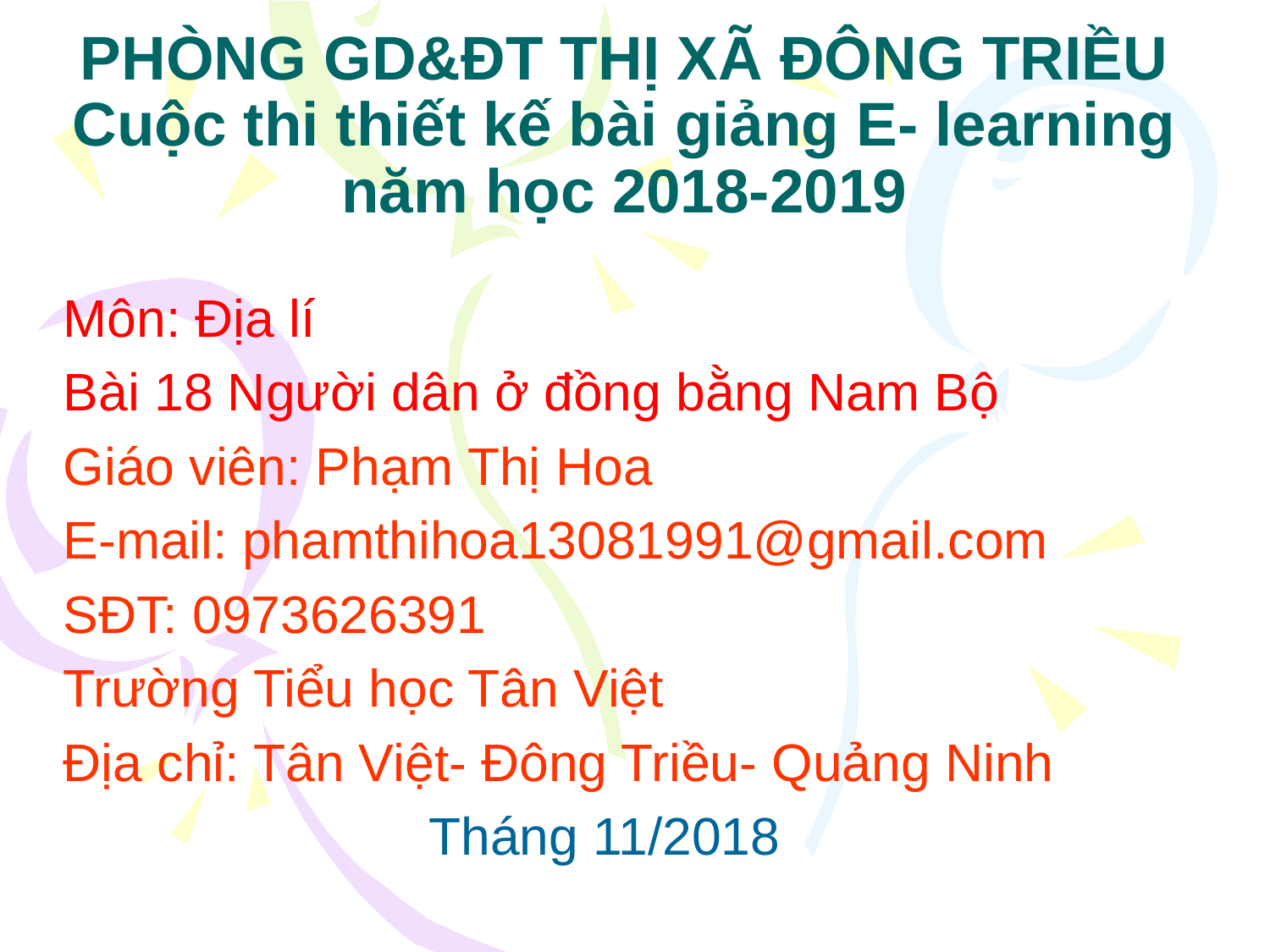

# PHÒNG GD&ĐT THỊ XÃ ĐÔNG TRIỀU Cuộc thi thiết kế bài giảng E- learning năm học 2018-2019
Môn: Địa lí
Bài 18 Người dân ở đồng bằng Nam Bộ
Giáo viên: Phạm Thị Hoa
E-mail: phamthihoa13081991@gmail.com
SĐT: 0973626391
Trường Tiểu học Tân Việt
Địa chỉ: Tân Việt- Đông Triều- Quảng Ninh
                         Tháng 11/2018